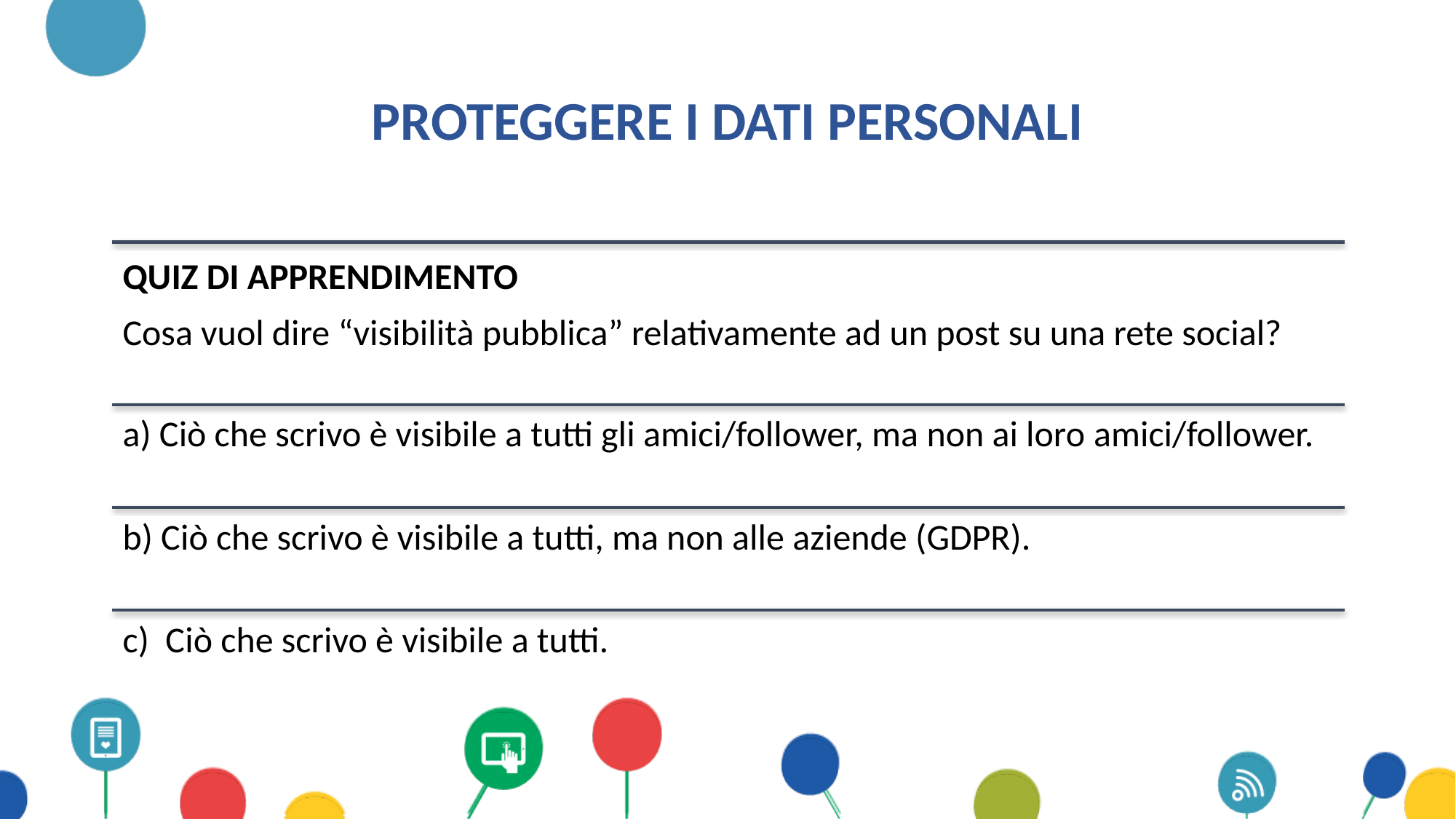

# Proteggere i dati personali

QUIZ DI APPRENDIMENTO
Cosa vuol dire “visibilità pubblica” relativamente ad un post su una rete social?

a) Ciò che scrivo è visibile a tutti gli amici/follower, ma non ai loro amici/follower.

b) Ciò che scrivo è visibile a tutti, ma non alle aziende (GDPR).

c)  Ciò che scrivo è visibile a tutti.